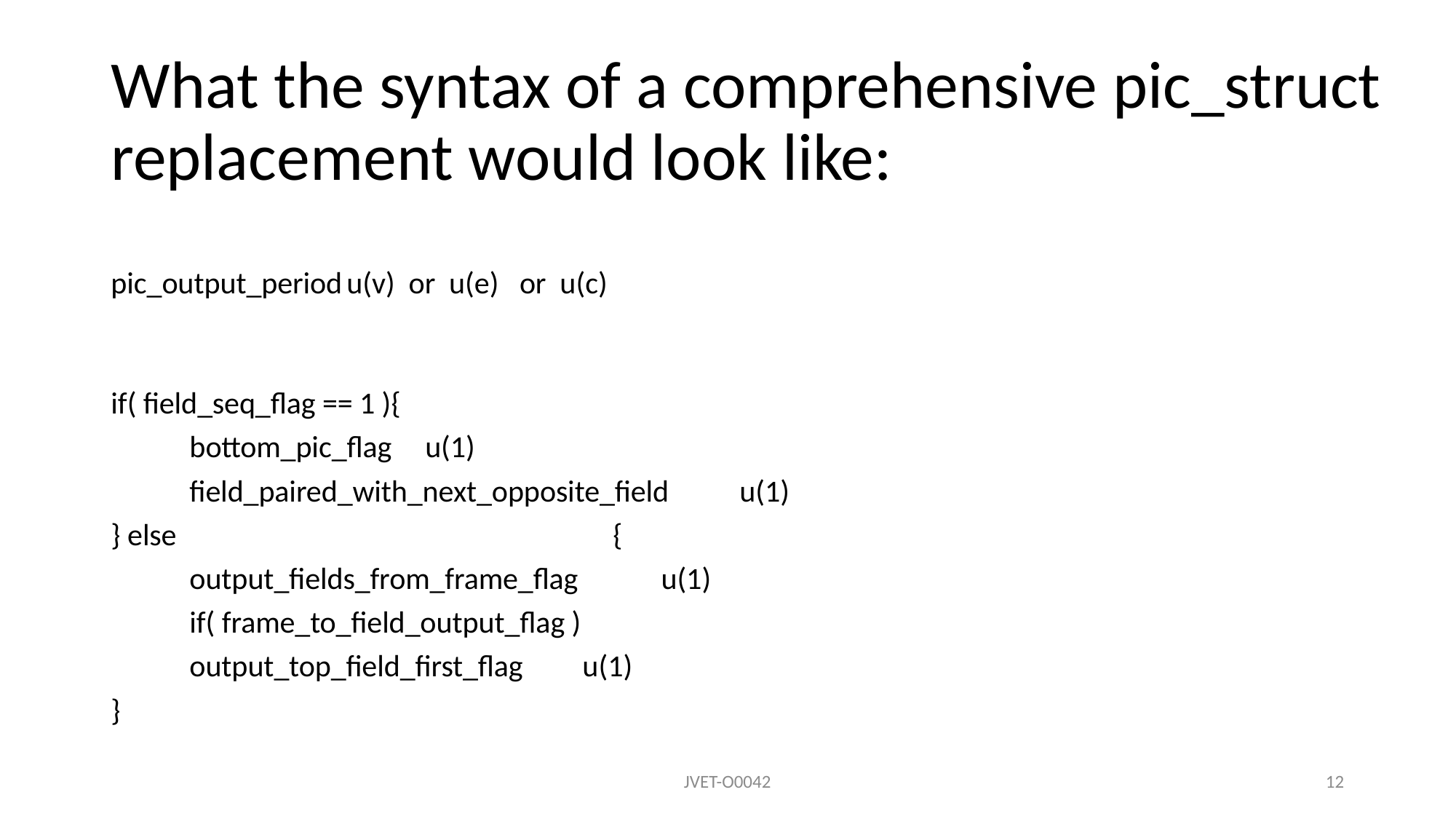

# What the syntax of a comprehensive pic_struct replacement would look like:
if ( pic_output_period_enabled_flag == 1 )
pic_output_period						u(v)  or  u(e)   or  u(c)

if( field_seq_flag == 1 ){
	bottom_pic_flag					u(1)
  	field_paired_with_next_opposite_field			u(1)
} elseif ( field_output_enabled_flag == 1){
	output_fields_from_frame_flag 				u(1)
	if( frame_to_field_output_flag )
		output_top_field_first_flag			u(1)
}

JVET-O0042
12